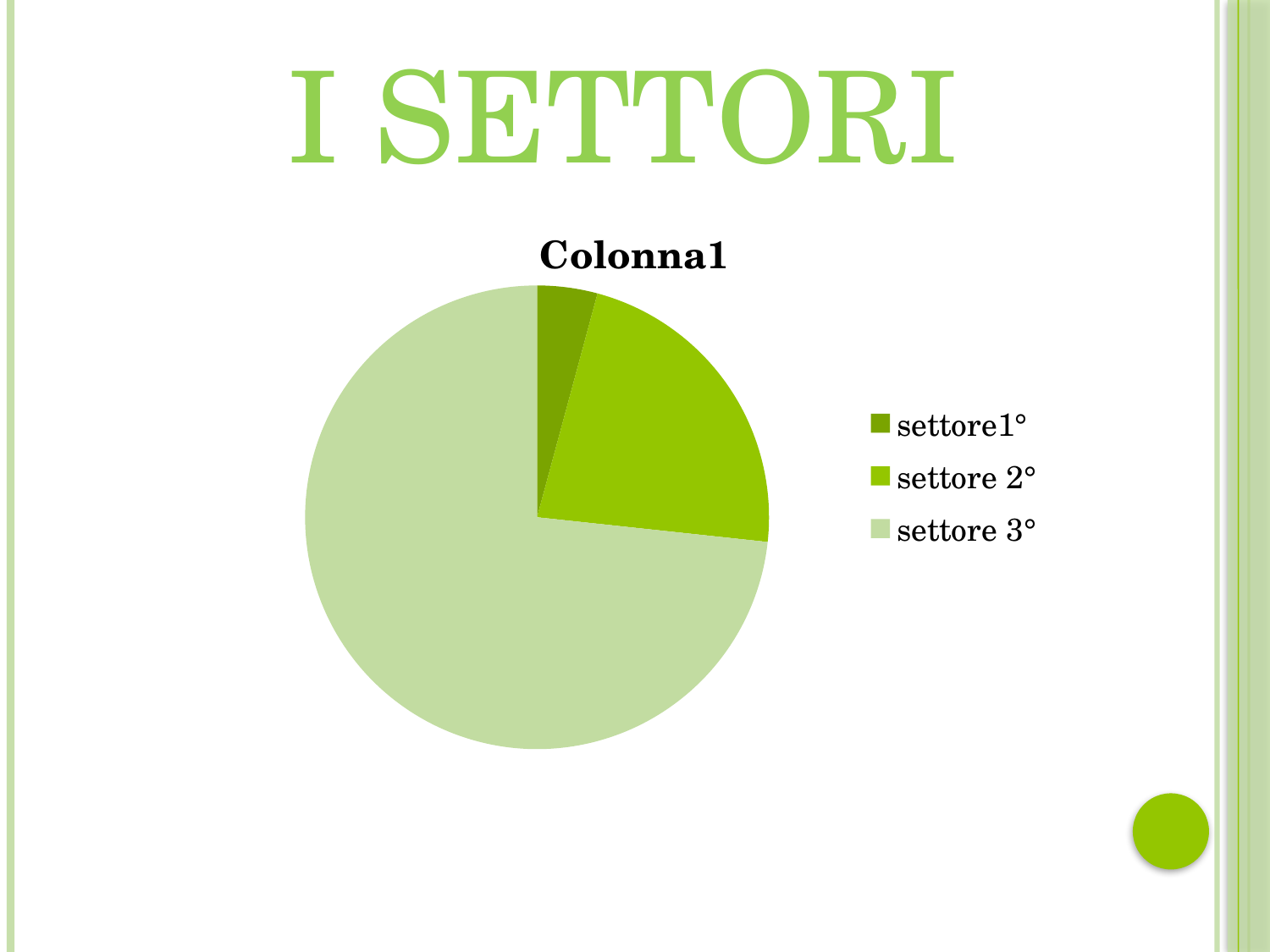

# I SETTORI

### Chart:

| Category | Colonna1 |
|---|---|
| settore1° | 4.2 |
| settore 2° | 22.5 |
| settore 3° | 73.3 |